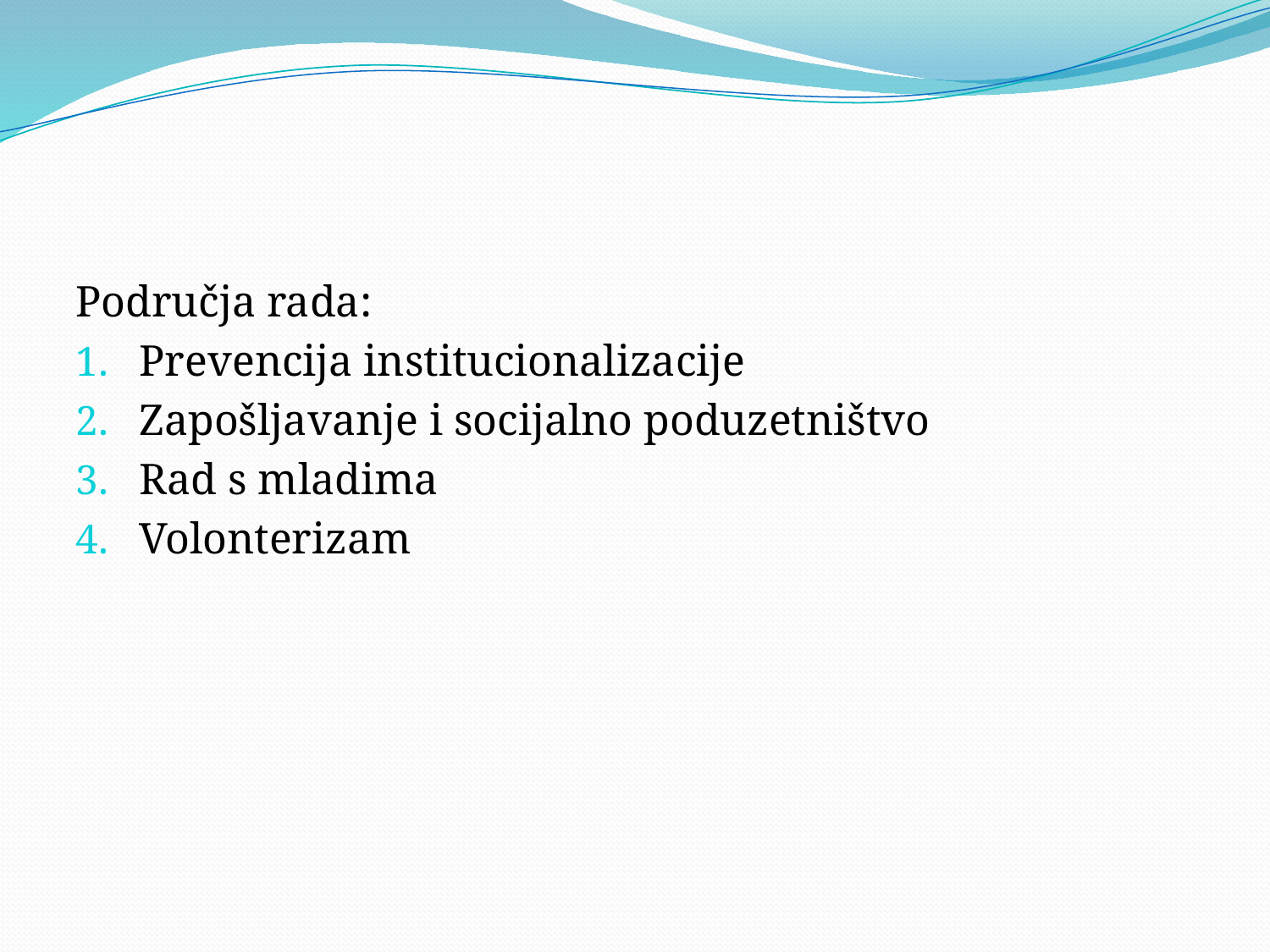

#
Područja rada:
Prevencija institucionalizacije
Zapošljavanje i socijalno poduzetništvo
Rad s mladima
Volonterizam